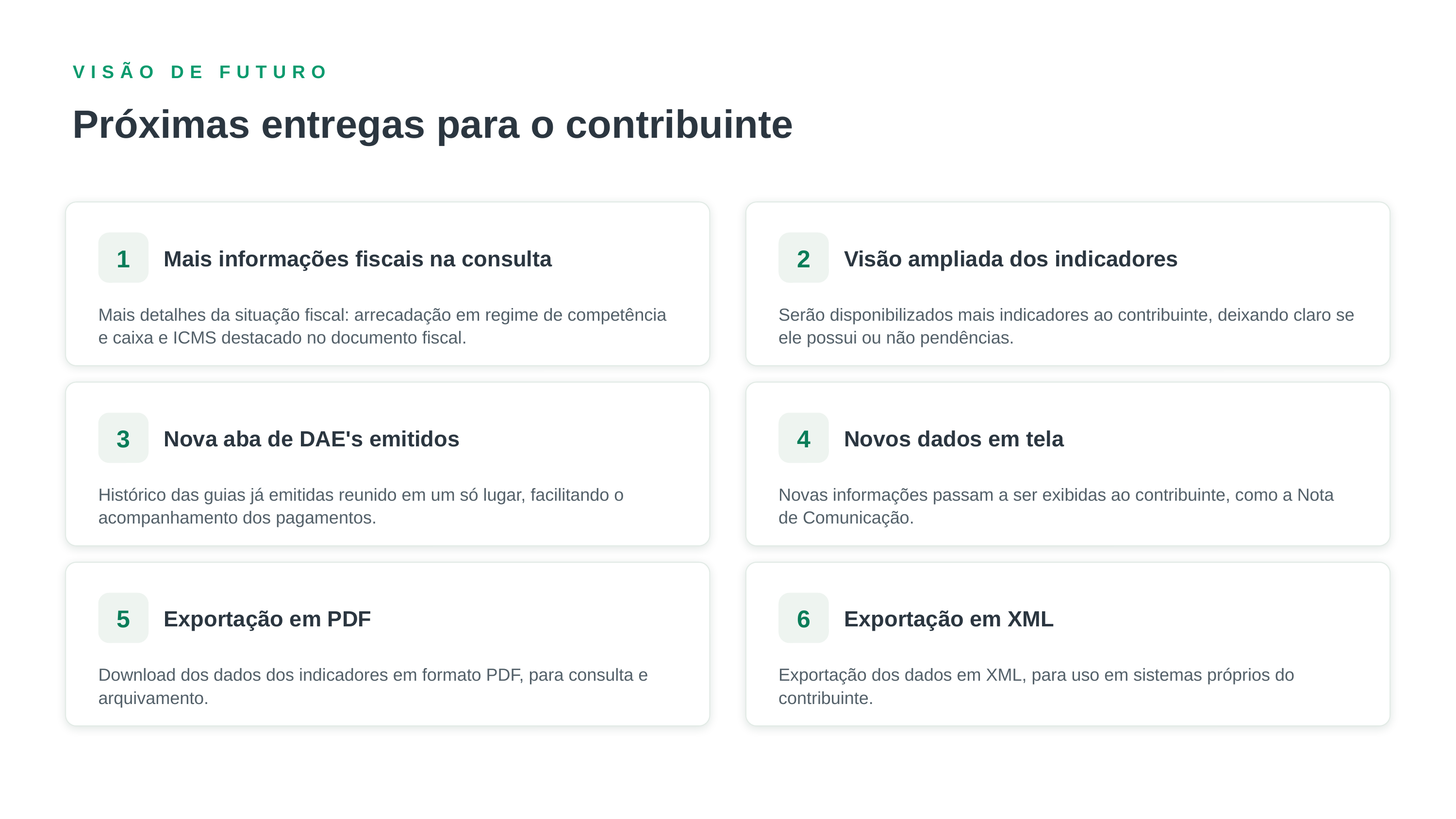

VISÃO DE FUTURO
Próximas entregas para o contribuinte

Mais informações fiscais na consulta
Visão ampliada dos indicadores

1

2
Mais detalhes da situação fiscal: arrecadação em regime de competência e caixa e ICMS destacado no documento fiscal.
Serão disponibilizados mais indicadores ao contribuinte, deixando claro se ele possui ou não pendências.

Nova aba de DAE's emitidos
Novos dados em tela

3

4
Histórico das guias já emitidas reunido em um só lugar, facilitando o acompanhamento dos pagamentos.
Novas informações passam a ser exibidas ao contribuinte, como a Nota de Comunicação.

Exportação em PDF
Exportação em XML

5

6
Download dos dados dos indicadores em formato PDF, para consulta e arquivamento.
Exportação dos dados em XML, para uso em sistemas próprios do contribuinte.